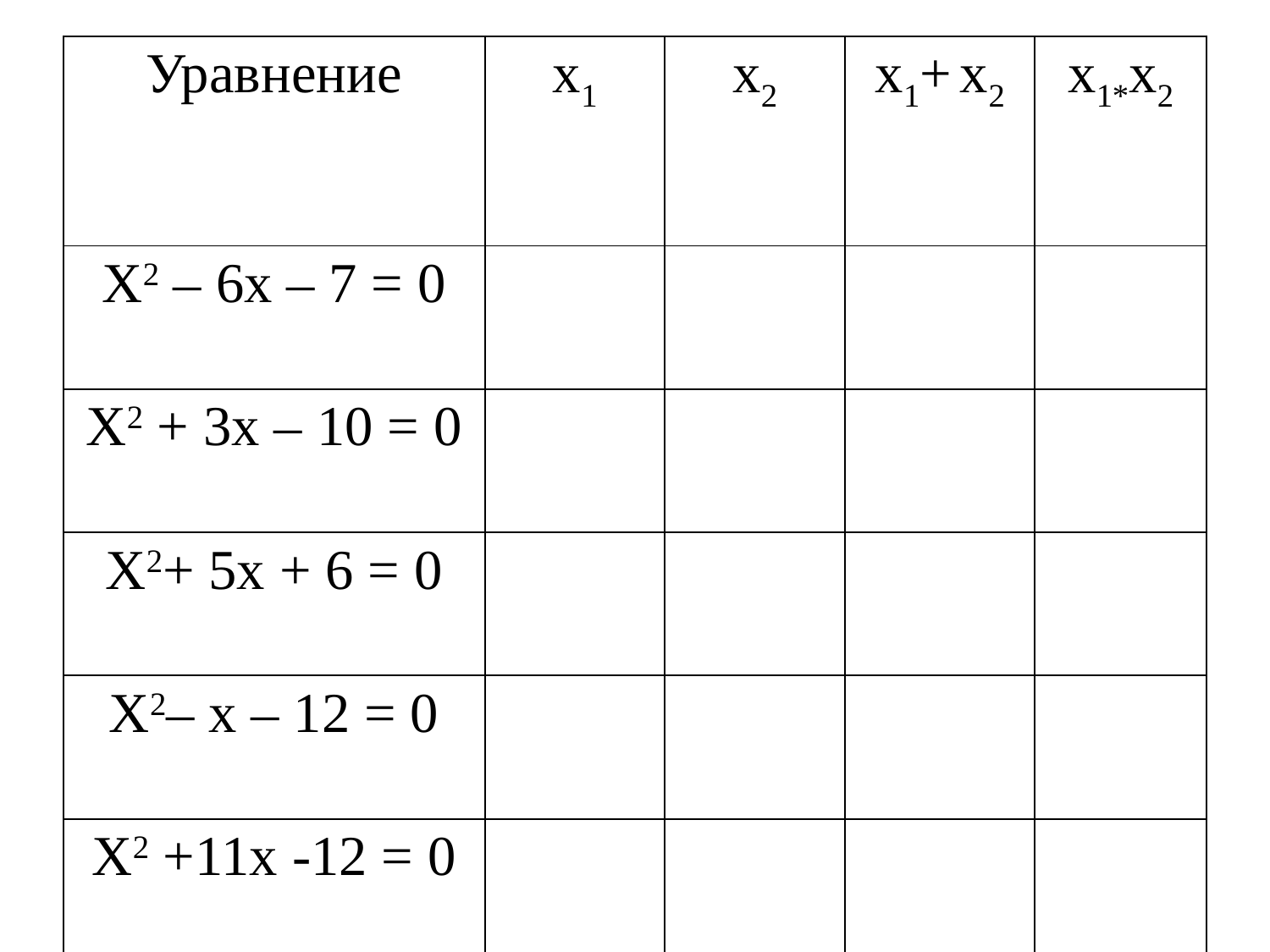

| Уравнение | х1 | х2 | х1+ х2 | х1\*х2 |
| --- | --- | --- | --- | --- |
| Х2 – 6х – 7 = 0 |  |  |  |  |
| Х2 + 3х – 10 = 0 |  |  |  |  |
| Х2+ 5х + 6 = 0 |  |  |  |  |
| Х2– х – 12 = 0 |  |  |  |  |
| Х2 +11х -12 = 0 |  |  |  |  |